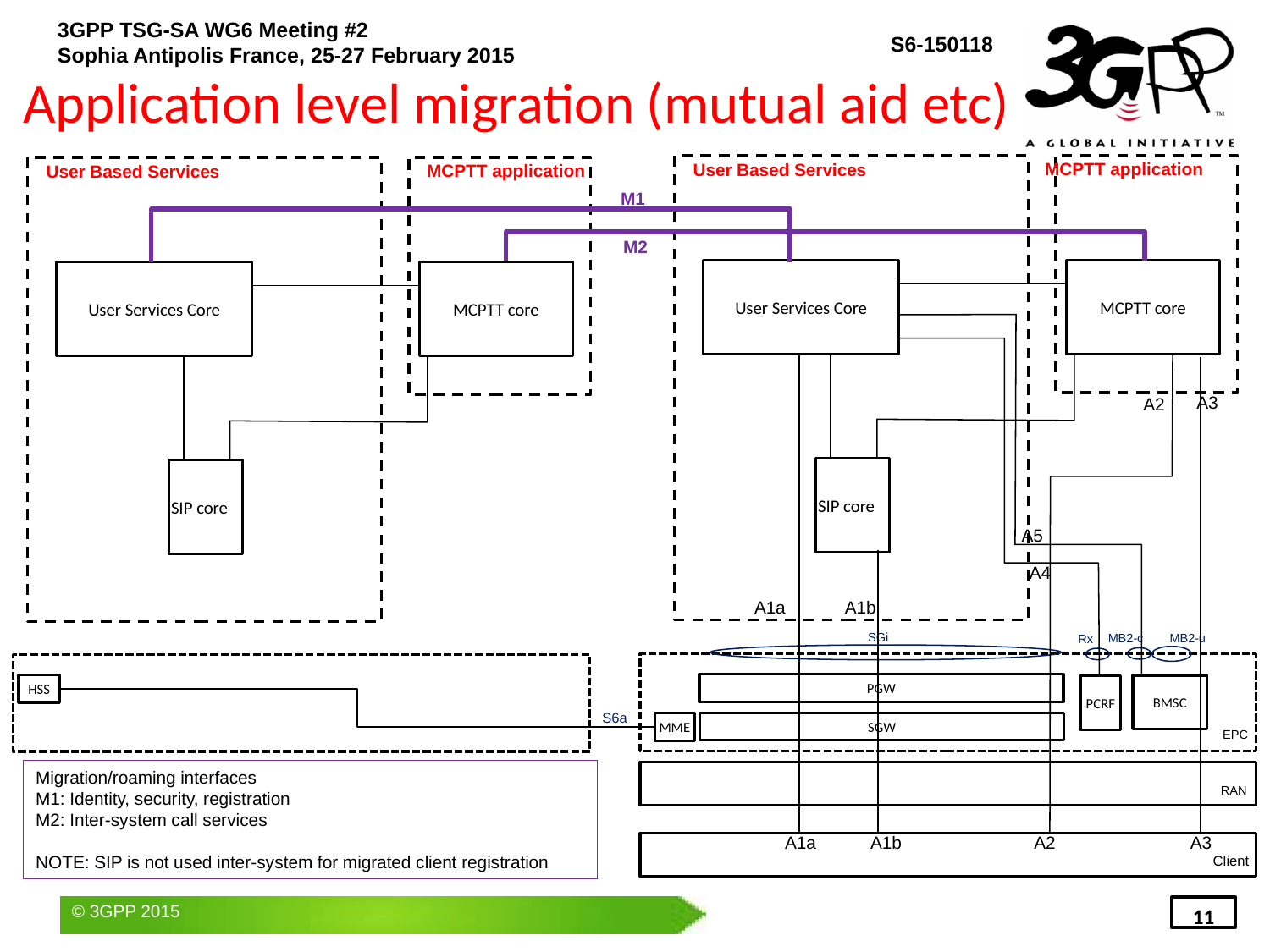

Application level migration (mutual aid etc)
MCPTT application
User Based Services

User Services Core
MCPTT core

A3
A2
SIP core
A5
A4
A1a
A1b

A1a
A1b
A2
A3
MCPTT application
User Based Services

User Services Core
MCPTT core

SIP core
M1

M2

SGi
MB2-u
MB2-c
Rx

PGW
BMSC
PCRF
SGW
MME
EPC

HSS
S6a
Migration/roaming interfaces
M1: Identity, security, registration
M2: Inter-system call services

NOTE: SIP is not used inter-system for migrated client registration

RAN

Client